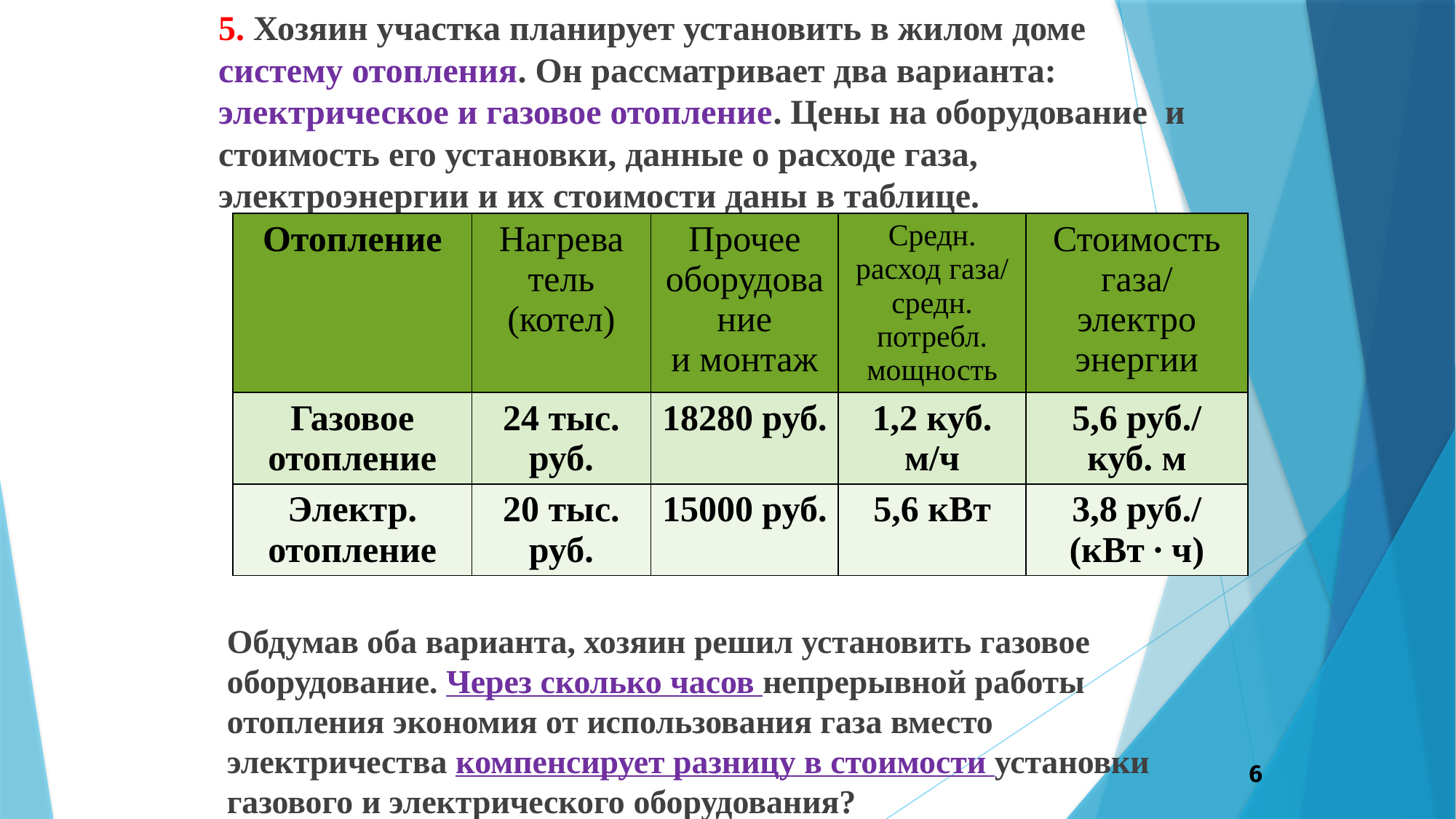

5. Хозяин участка планирует установить в жилом доме систему отопления. Он рассматривает два варианта: электрическое и газовое отопление. Цены на оборудование  и стоимость его установки, данные о расходе газа, электроэнергии и их стоимости даны в таблице.
#
| Отопление | Нагрева тель (котел) | Прочее оборудова ние и монтаж | Средн. расход газа/ средн. потребл. мощность | Стоимость газа/ электро энергии |
| --- | --- | --- | --- | --- |
| Газовое отопление | 24 тыс. руб. | 18280 руб. | 1,2 куб. м/ч | 5,6 руб./ куб. м |
| Электр. отопление | 20 тыс. руб. | 15000 руб. | 5,6 кВт | 3,8 руб./ (кВт ∙ ч) |
Обдумав оба варианта, хозяин решил установить газовое оборудование. Через сколько часов непрерывной работы отопления экономия от использования газа вместо электричества компенсирует разницу в стоимости установки газового и электрического оборудования?
6